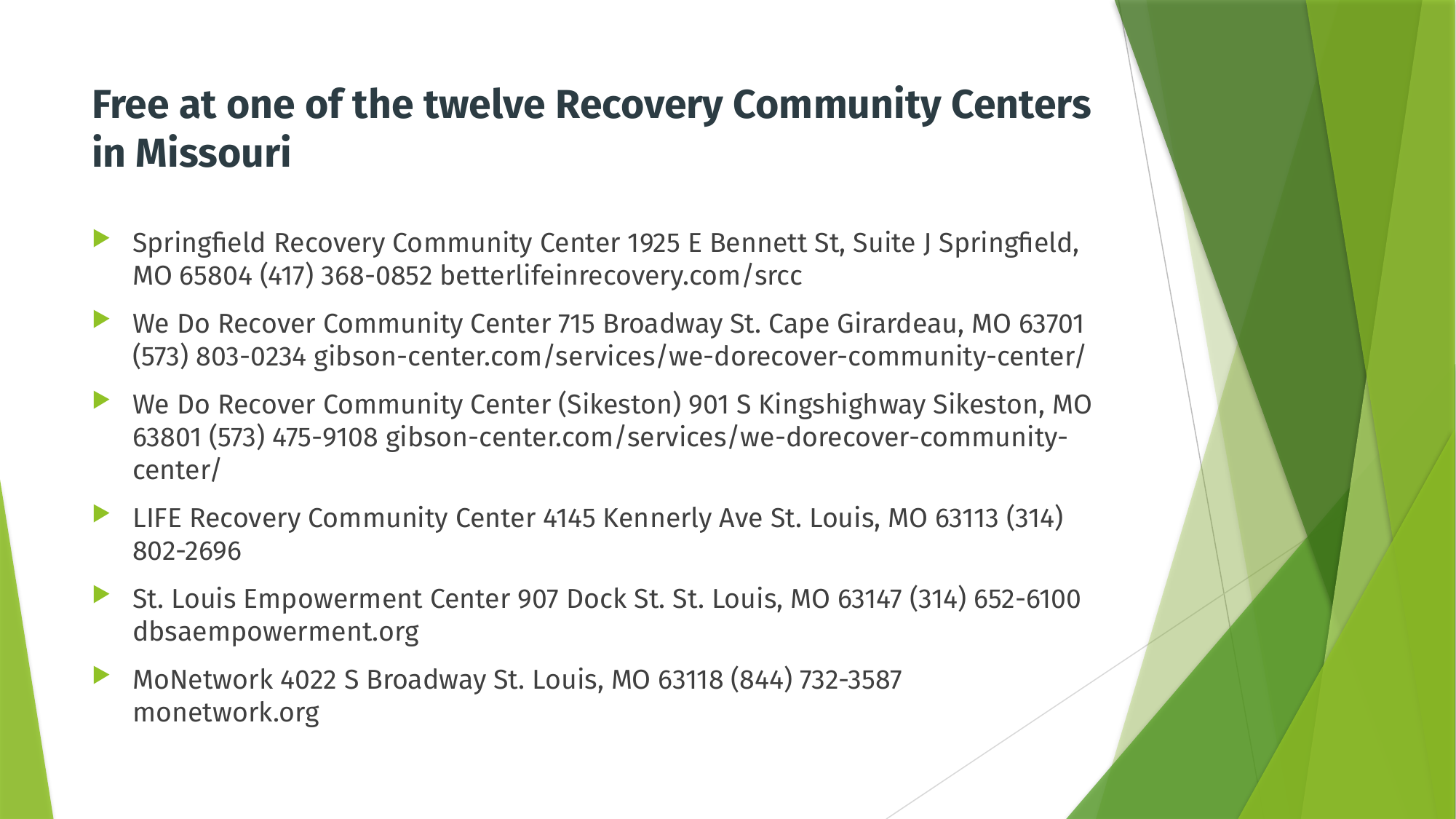

# Free at one of the twelve Recovery Community Centers in Missouri
Springfield Recovery Community Center 1925 E Bennett St, Suite J Springfield, MO 65804 (417) 368-0852 betterlifeinrecovery.com/srcc
We Do Recover Community Center 715 Broadway St. Cape Girardeau, MO 63701 (573) 803-0234 gibson-center.com/services/we-dorecover-community-center/
We Do Recover Community Center (Sikeston) 901 S Kingshighway Sikeston, MO 63801 (573) 475-9108 gibson-center.com/services/we-dorecover-community-center/
LIFE Recovery Community Center 4145 Kennerly Ave St. Louis, MO 63113 (314) 802-2696
St. Louis Empowerment Center 907 Dock St. St. Louis, MO 63147 (314) 652-6100 dbsaempowerment.org
MoNetwork 4022 S Broadway St. Louis, MO 63118 (844) 732-3587 monetwork.org